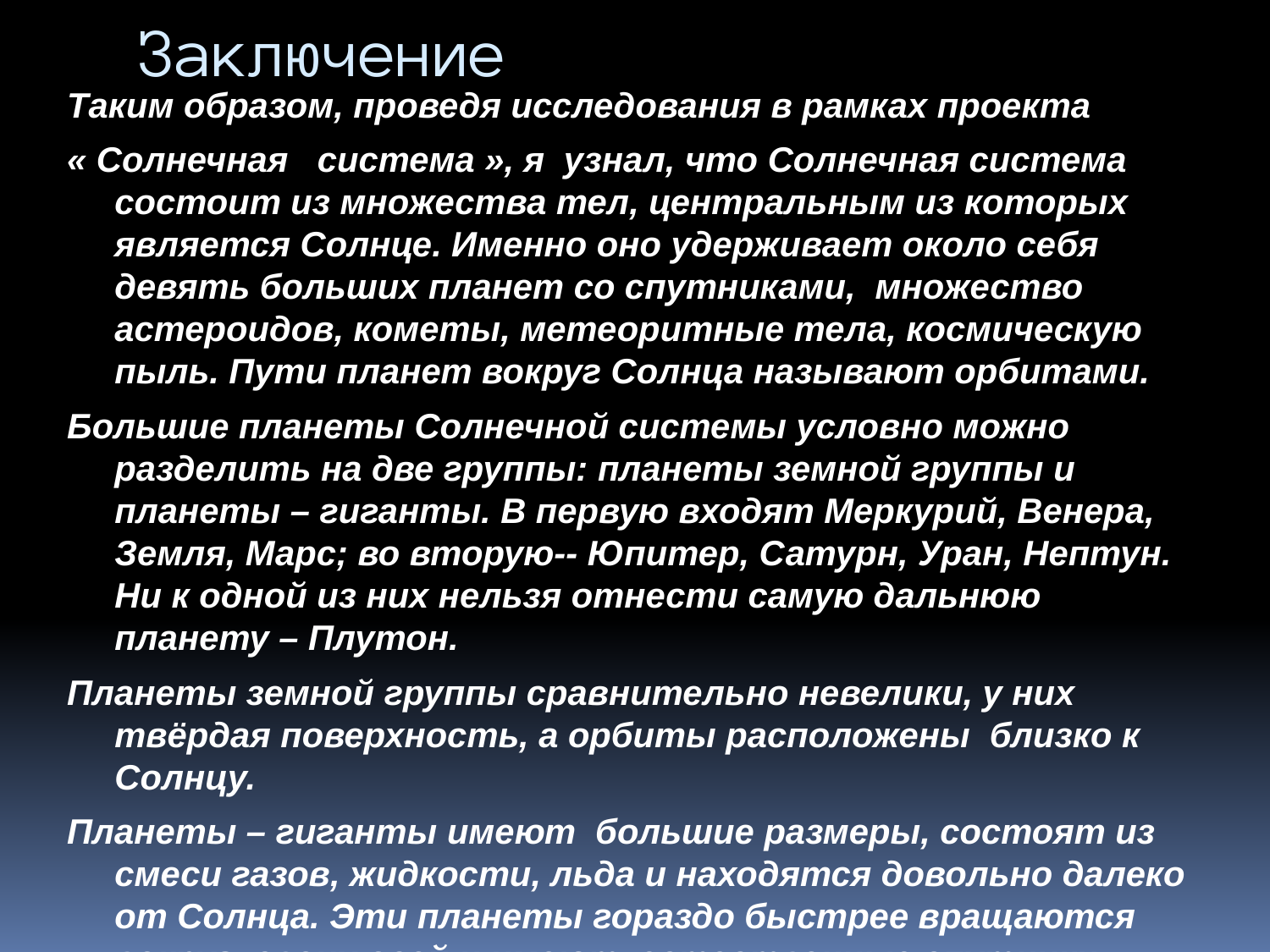

# Заключение
Таким образом, проведя исследования в рамках проекта
« Солнечная   система », я  узнал, что Солнечная система состоит из множества тел, центральным из которых является Солнце. Именно оно удерживает около себя  девять больших планет со спутниками,  множество астероидов, кометы, метеоритные тела, космическую пыль. Пути планет вокруг Солнца называют орбитами.
Большие планеты Солнечной системы условно можно разделить на две группы: планеты земной группы и планеты – гиганты. В первую входят Меркурий, Венера, Земля, Марс; во вторую-- Юпитер, Сатурн, Уран, Нептун. Ни к одной из них нельзя отнести самую дальнюю планету – Плутон.
Планеты земной группы сравнительно невелики, у них твёрдая поверхность, а орбиты расположены  близко к Солнцу.
Планеты – гиганты имеют  большие размеры, состоят из смеси газов, жидкости, льда и находятся довольно далеко от Солнца. Эти планеты гораздо быстрее вращаются вокруг  своих осей и имеют  естественные спутники.